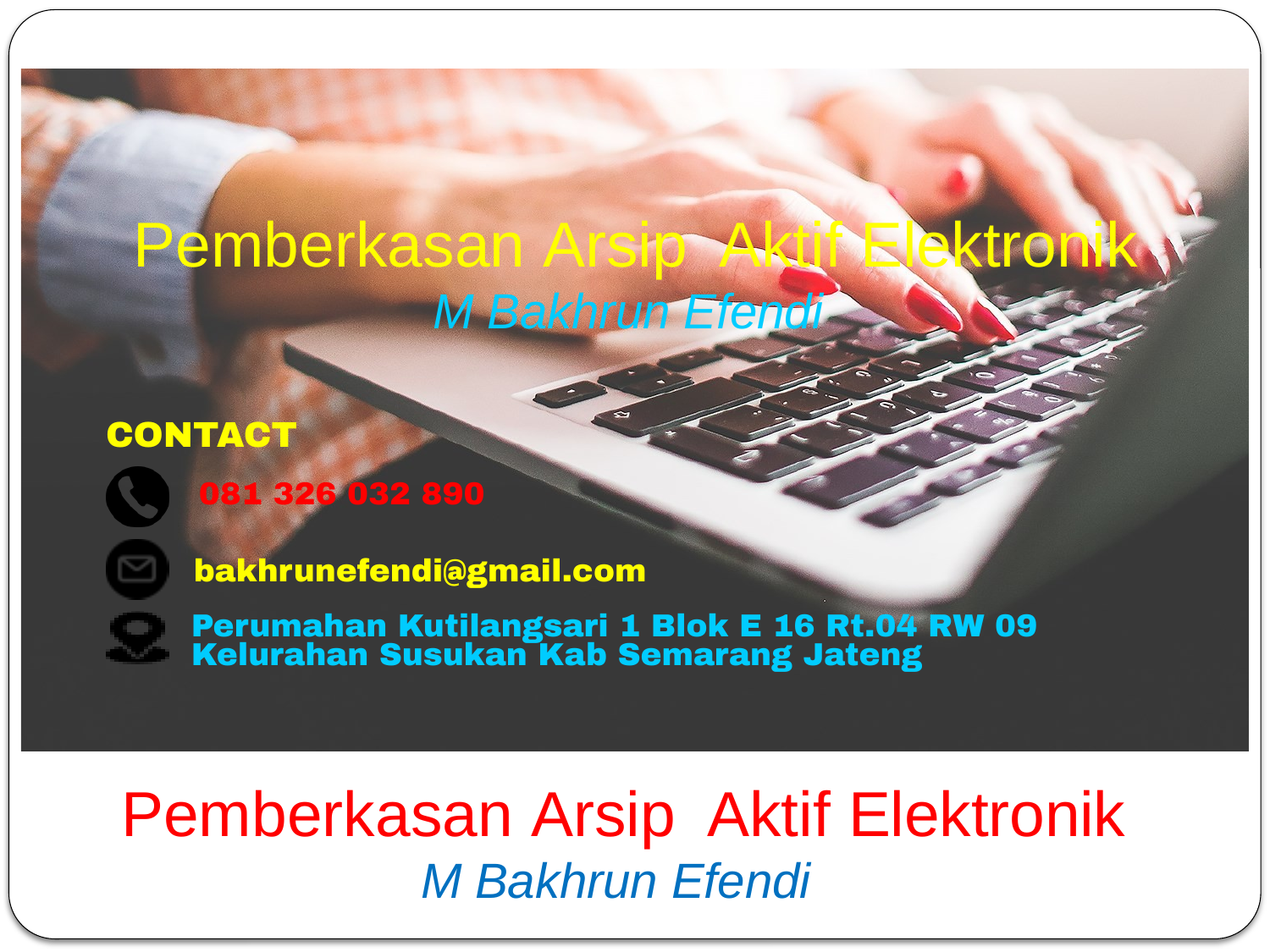

Pemberkasan Arsip  Aktif Elektronik
M Bakhrun Efendi
CONTACT

081 326 032 890

bakhrunefendi@gmail.com

Perumahan Kutilangsari 1 Blok E 16 Rt.04 RW 09 Kelurahan Susukan Kab Semarang Jateng
# Pemberkasan Arsip  Aktif Elektronik M Bakhrun Efendi